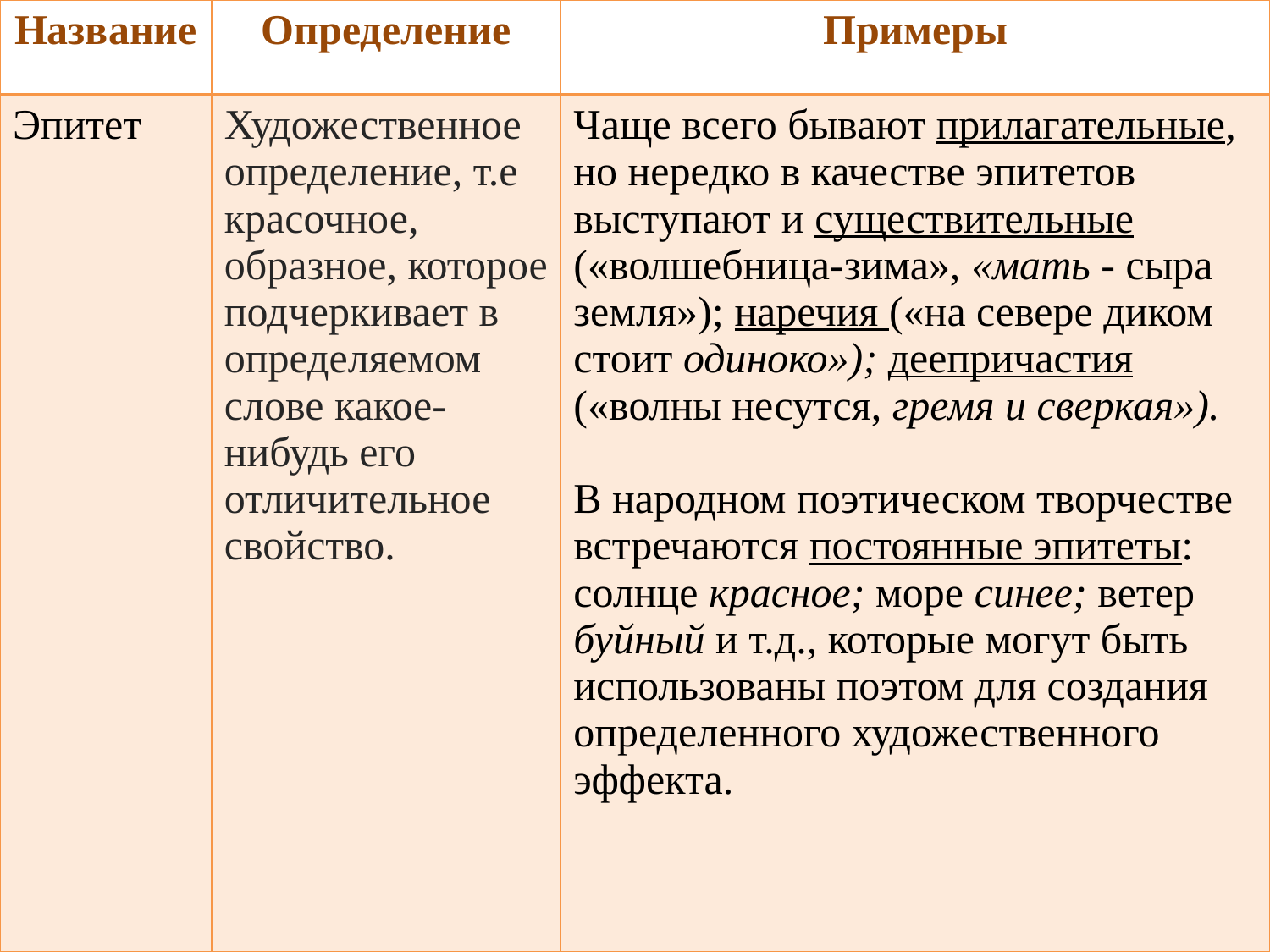

| Название | Определение | Примеры |
| --- | --- | --- |
| Эпитет | Художественное определение, т.е красочное, образное, которое подчеркивает в определяемом слове какое-нибудь его отличительное свойство. | Чаще всего бывают прилагательные, но нередко в качестве эпитетов выступают и существительные («волшебница-зима», «мать - сыра земля»); наречия («на севере диком стоит одиноко»); деепричастия («волны несутся, гремя и сверкая»). В народном поэтическом творчестве встречаются постоянные эпитеты: солнце красное; море синее; ветер буйный и т.д., которые могут быть использованы поэтом для создания определенного художественного эффекта. |